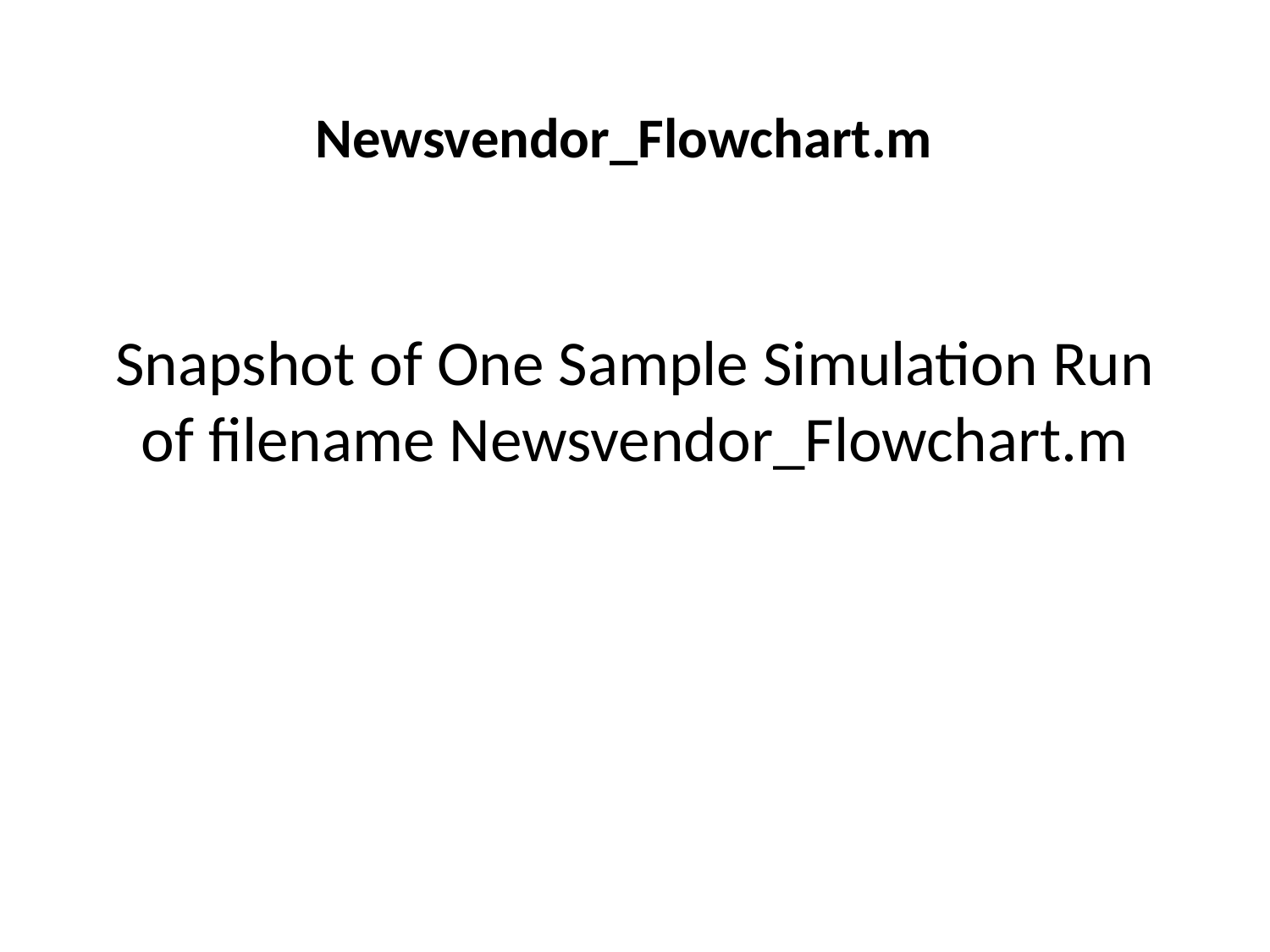

Newsvendor_Flowchart.m
# Snapshot of One Sample Simulation Run of filename Newsvendor_Flowchart.m